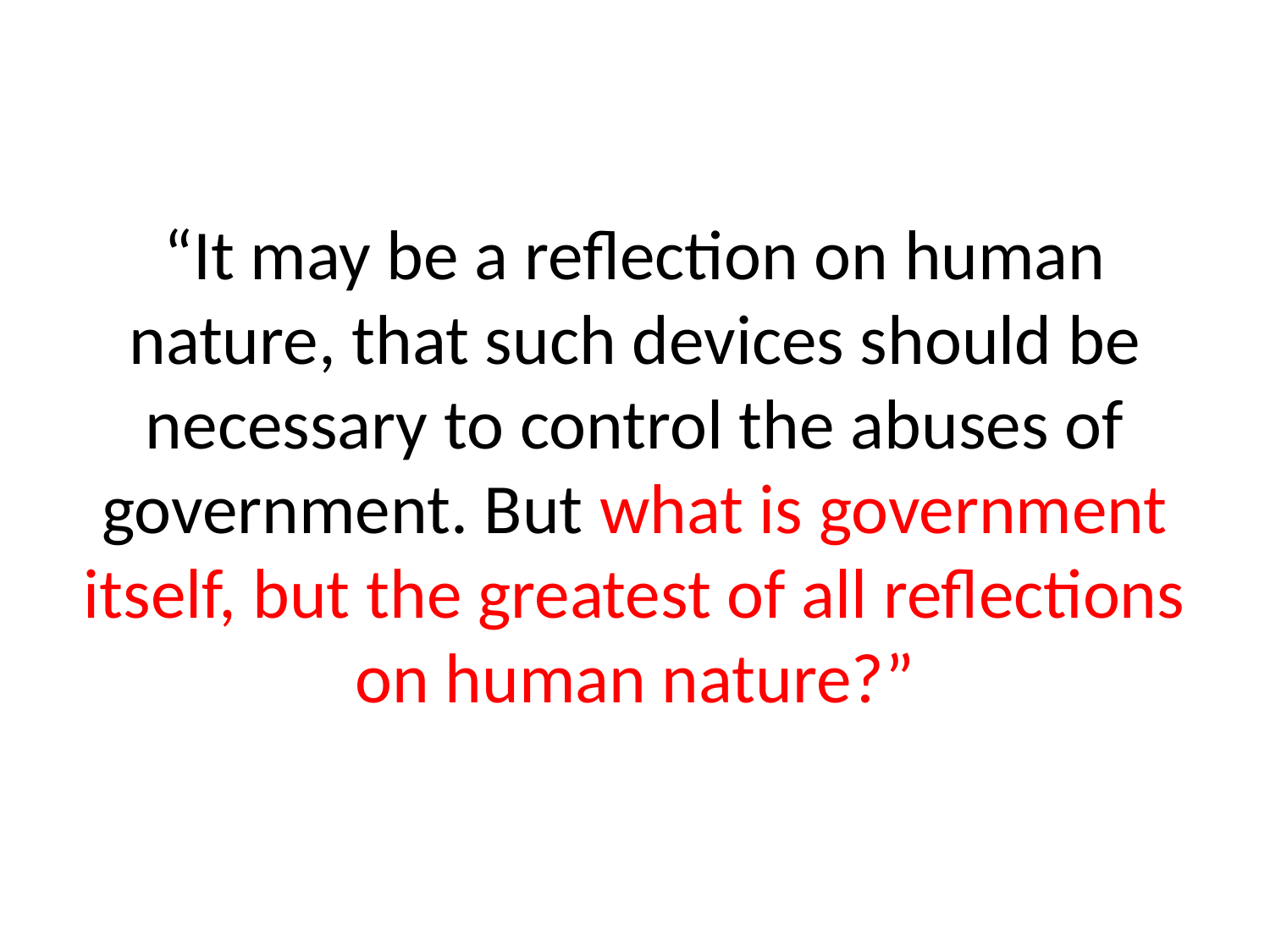

# “It may be a reflection on human nature, that such devices should be necessary to control the abuses of government. But what is government itself, but the greatest of all reflections on human nature?”